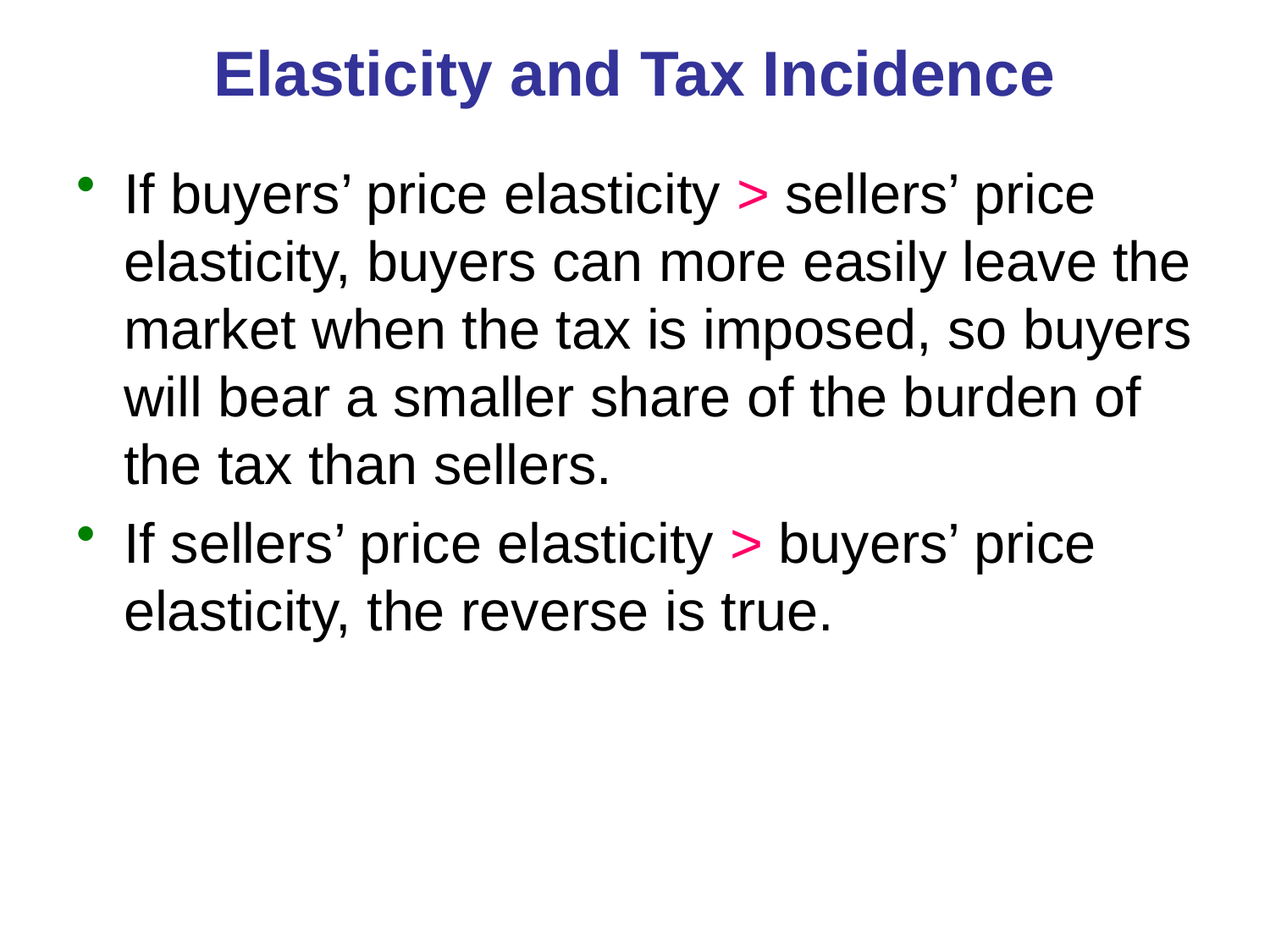

# Elasticity and Tax Incidence
If buyers’ price elasticity > sellers’ price elasticity, buyers can more easily leave the market when the tax is imposed, so buyers will bear a smaller share of the burden of the tax than sellers.
If sellers’ price elasticity > buyers’ price elasticity, the reverse is true.